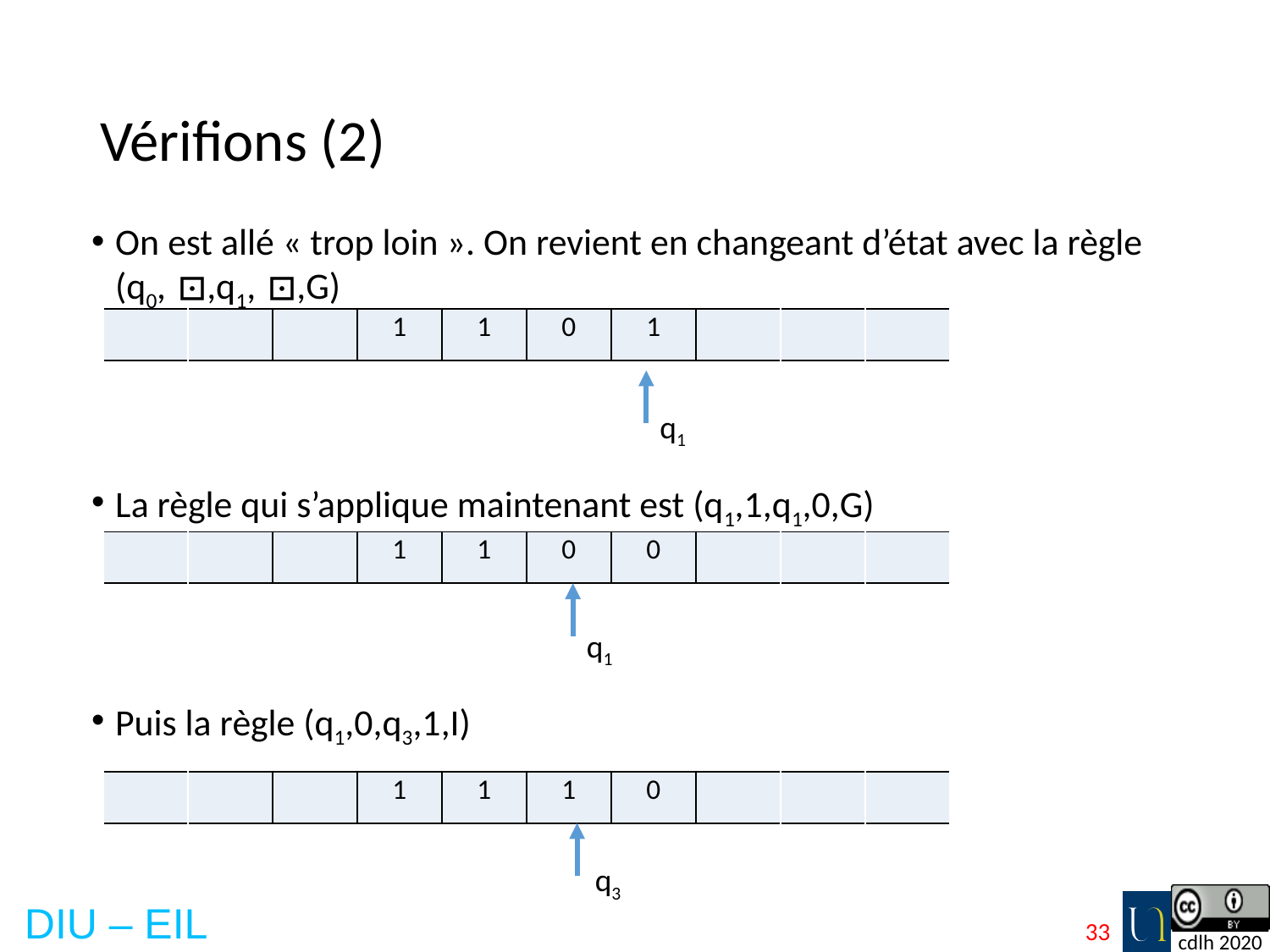

# Vérifions (2)
On est allé « trop loin ». On revient en changeant d’état avec la règle (q0, ⊡,q1, ⊡,G)

La règle qui s’applique maintenant est (q1,1,q1,0,G)

Puis la règle (q1,0,q3,1,I)
|  |  |  | 1 | 1 | 0 | 1 |  |  |  |
| --- | --- | --- | --- | --- | --- | --- | --- | --- | --- |
q1
|  |  |  | 1 | 1 | 0 | 0 |  |  |  |
| --- | --- | --- | --- | --- | --- | --- | --- | --- | --- |
q1
|  |  |  | 1 | 1 | 1 | 0 |  |  |  |
| --- | --- | --- | --- | --- | --- | --- | --- | --- | --- |
q3
33